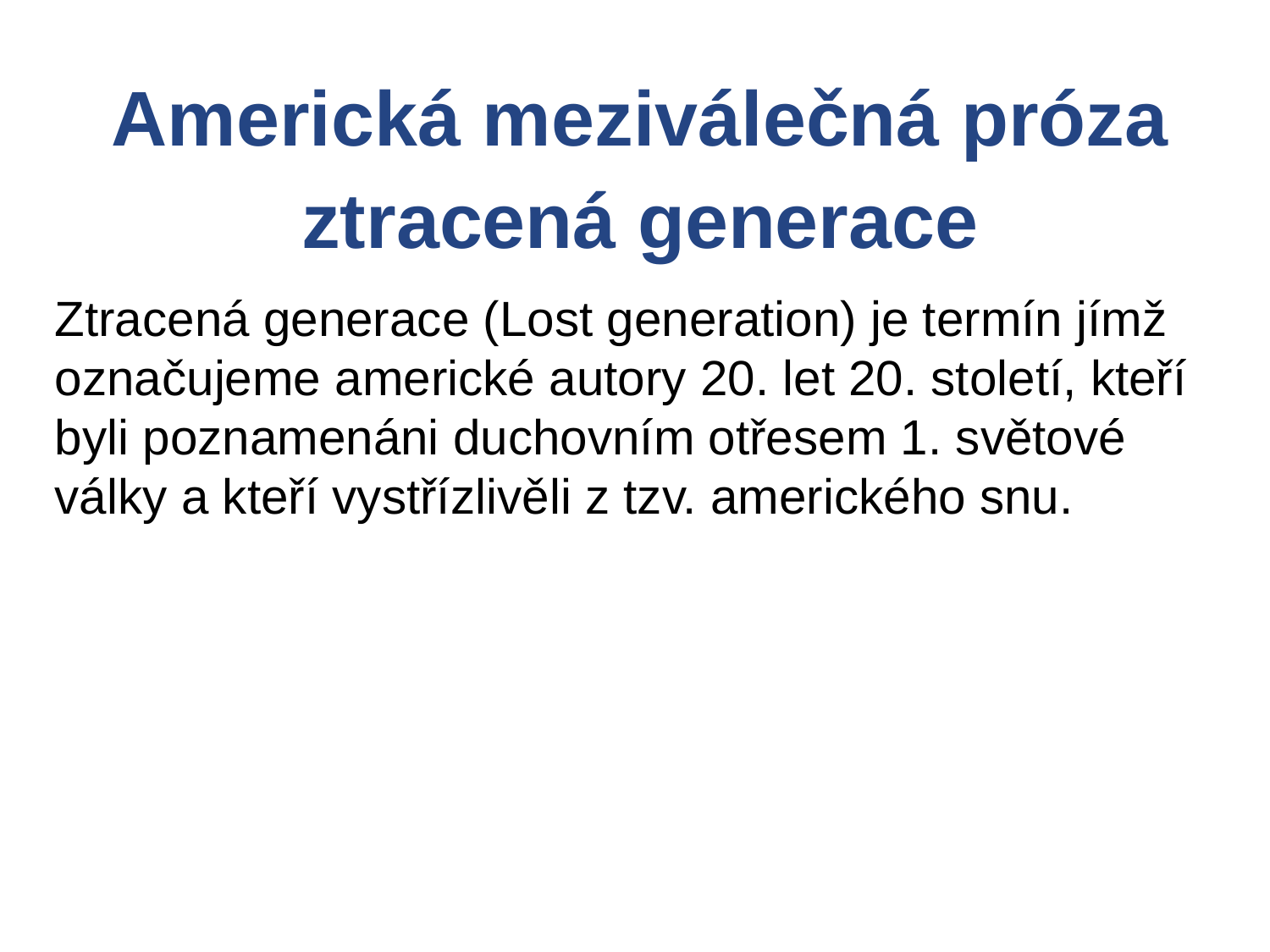

Americká meziválečná próza
ztracená generace
Ztracená generace (Lost generation) je termín jímž označujeme americké autory 20. let 20. století, kteří byli poznamenáni duchovním otřesem 1. světové války a kteří vystřízlivěli z tzv. amerického snu.